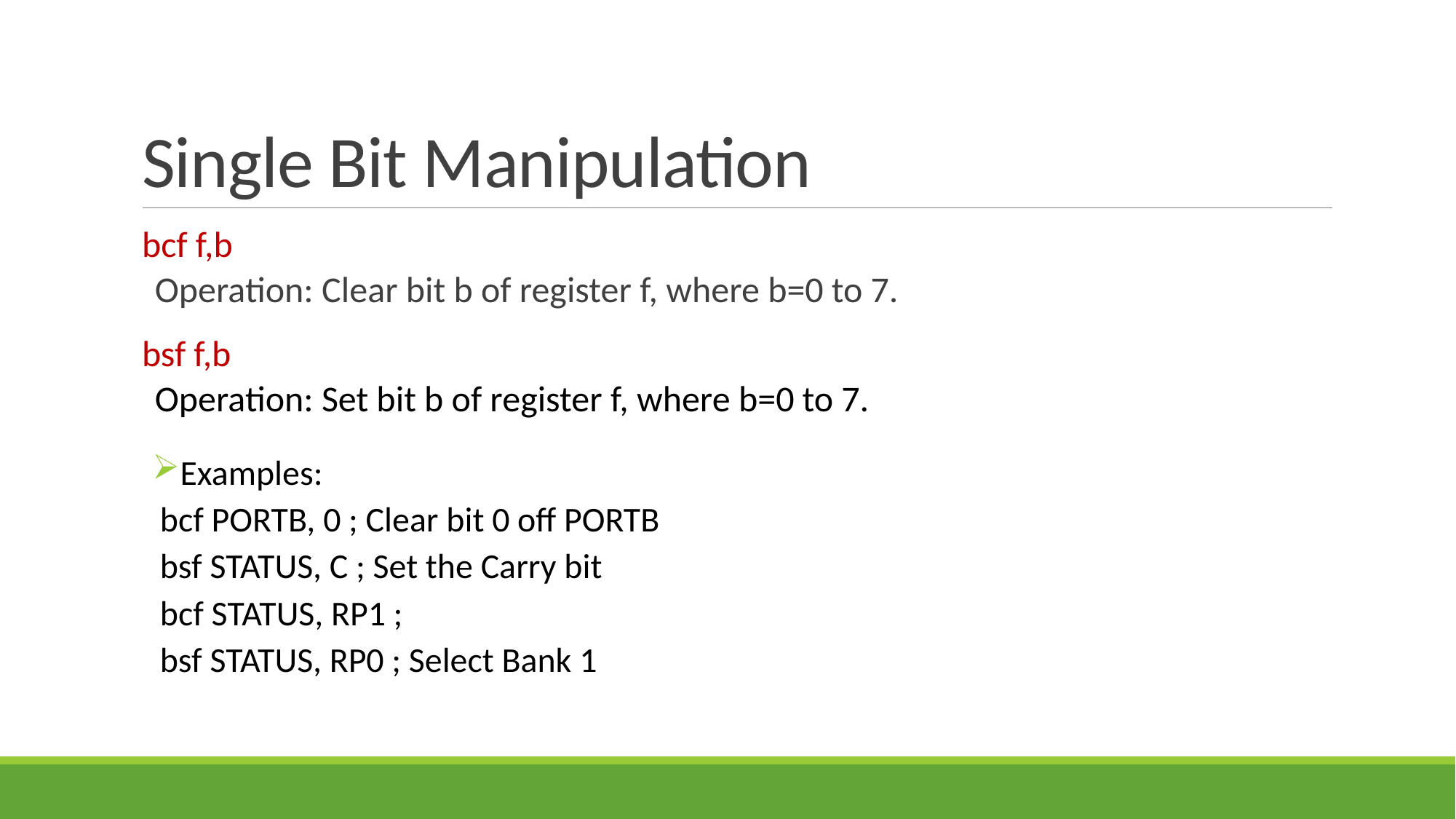

# Single Bit Manipulation
bcf f,b
Operation: Clear bit b of register f, where b=0 to 7.
bsf f,b
Operation: Set bit b of register f, where b=0 to 7.

Examples:
 bcf PORTB, 0 ; Clear bit 0 off PORTB
 bsf STATUS, C ; Set the Carry bit
 bcf STATUS, RP1 ;
 bsf STATUS, RP0 ; Select Bank 1